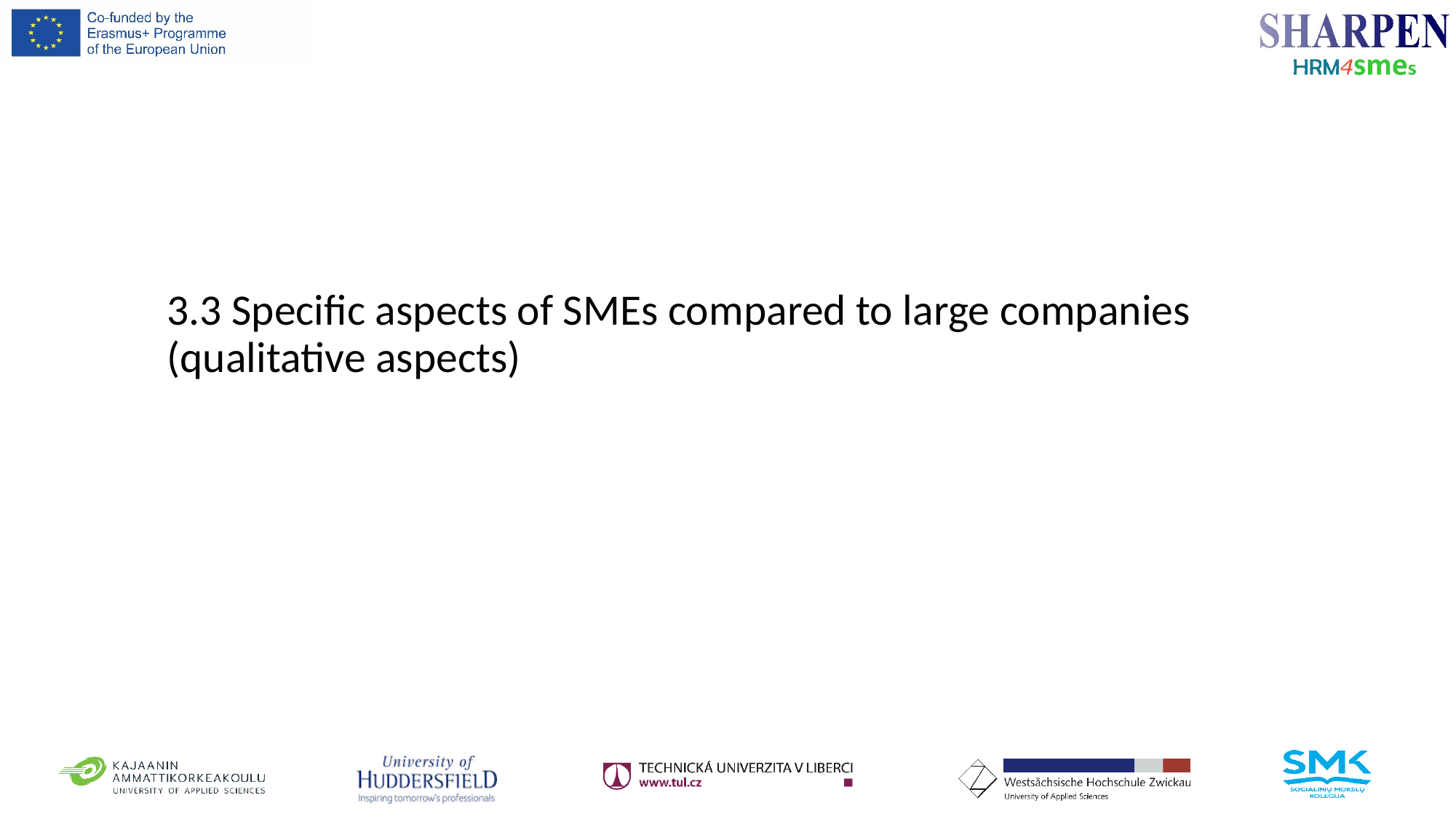

# 3.3 Specific aspects of SMEs compared to large companies (qualitative aspects)